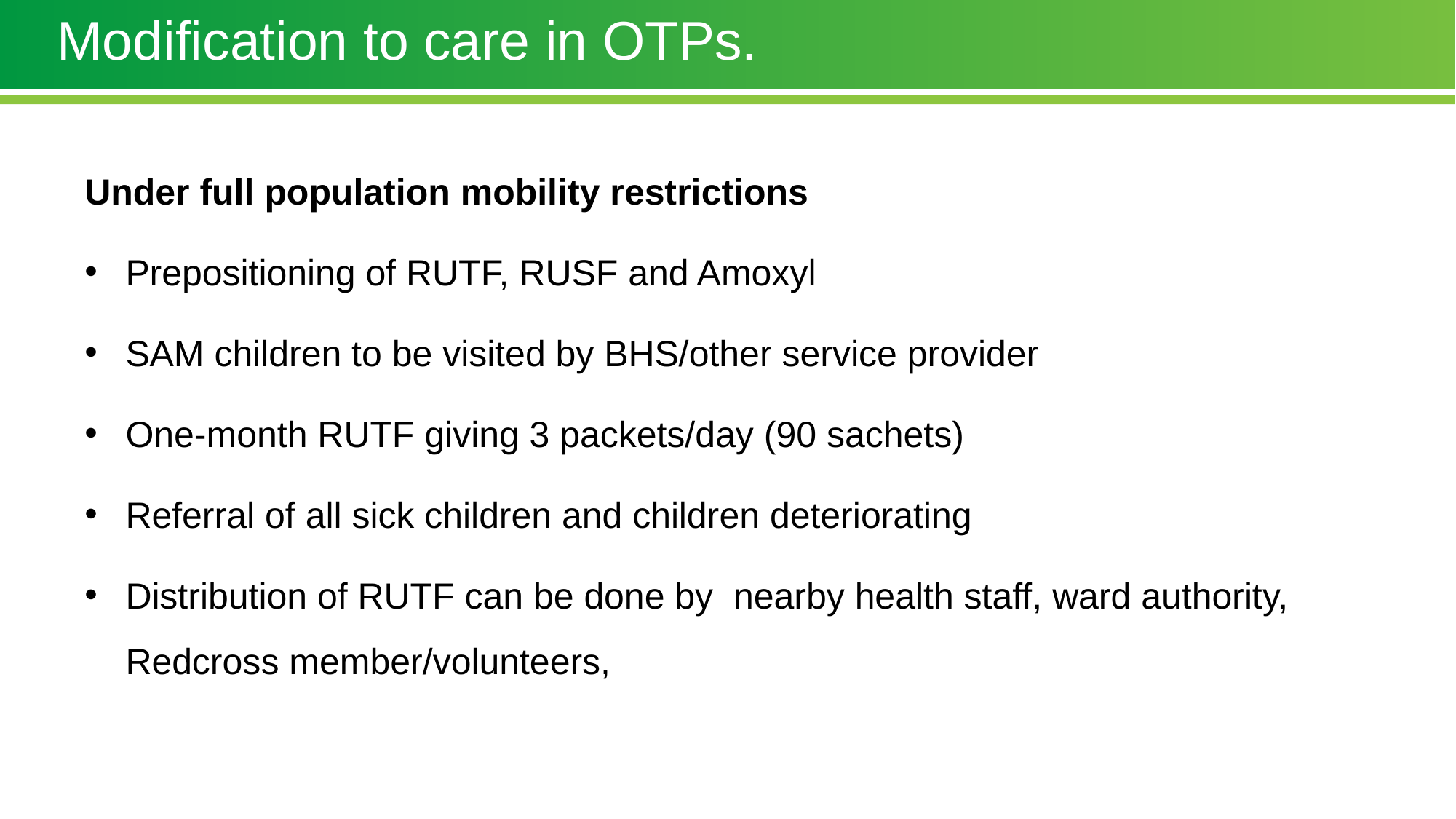

# Modification to care in OTPs.
Under full population mobility restrictions
Prepositioning of RUTF, RUSF and Amoxyl
SAM children to be visited by BHS/other service provider
One-month RUTF giving 3 packets/day (90 sachets)
Referral of all sick children and children deteriorating
Distribution of RUTF can be done by  nearby health staff, ward authority, Redcross member/volunteers,